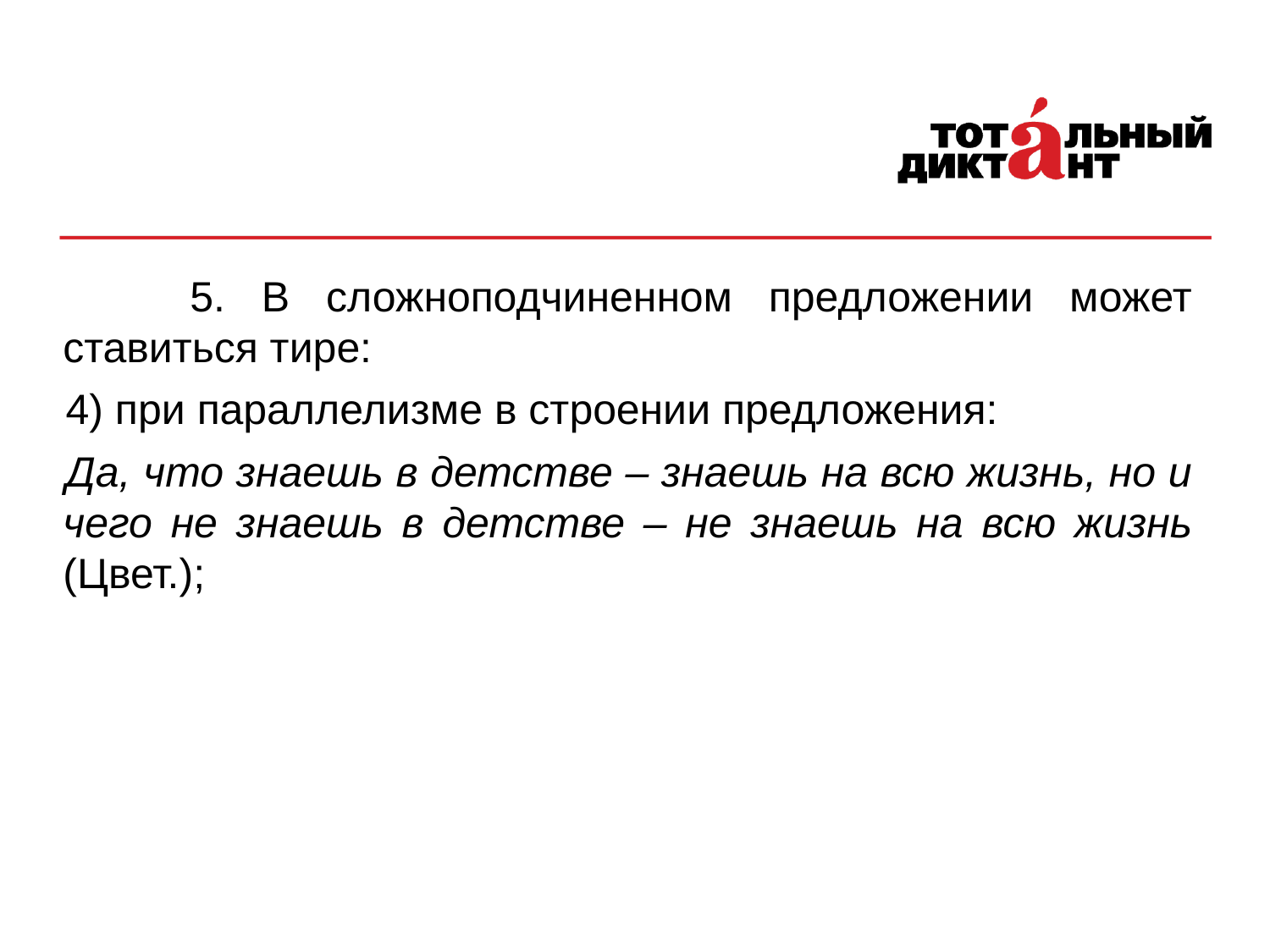

5. В сложноподчиненном предложении может ставиться тире:
4) при параллелизме в строении предложения:
Да, что знаешь в детстве – знаешь на всю жизнь, но и чего не знаешь в детстве – не знаешь на всю жизнь (Цвет.);